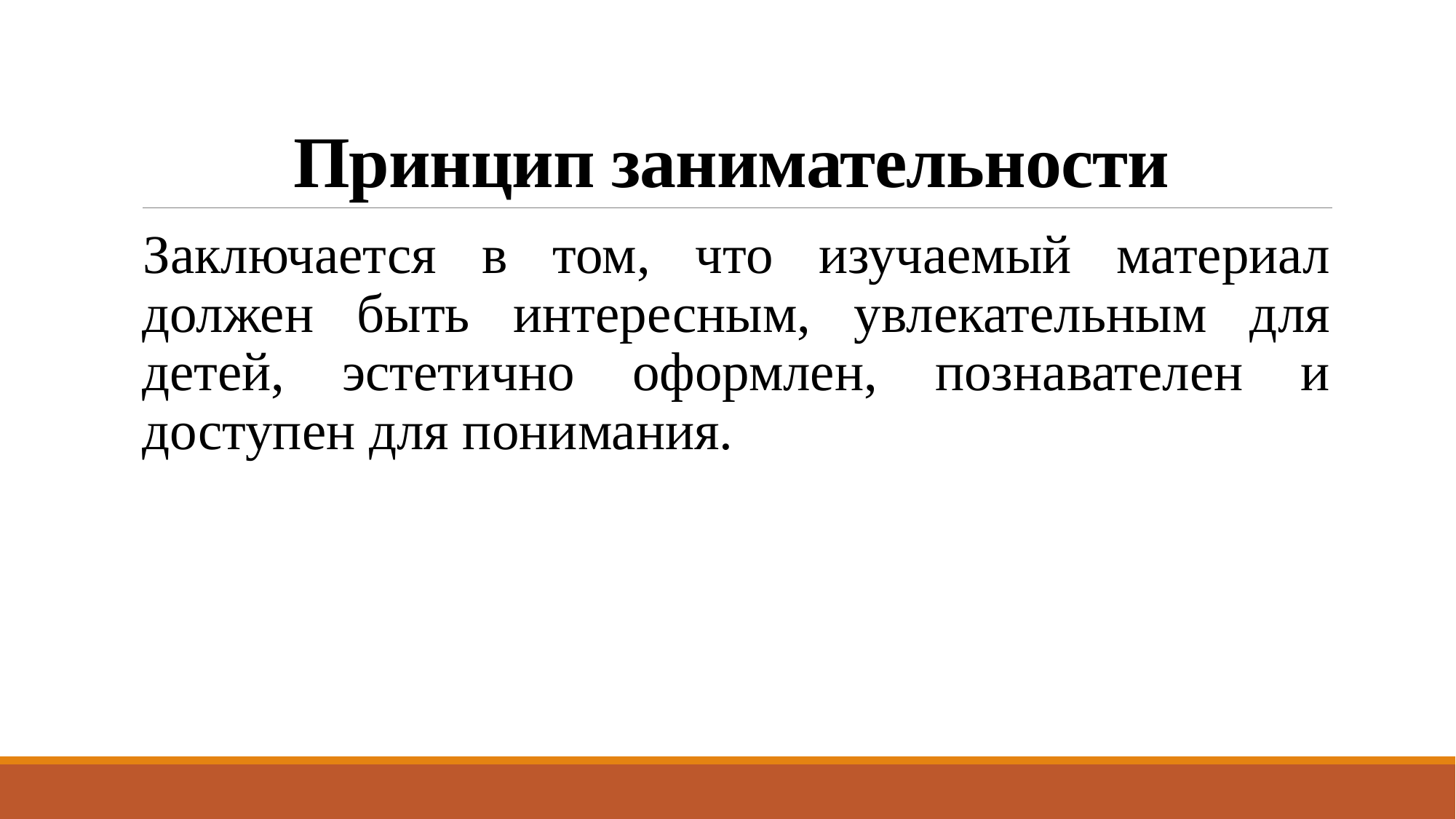

# Принцип занимательности
Заключается в том, что изучаемый материал должен быть интересным, увлекательным для детей, эстетично оформлен, познавателен и доступен для понимания.